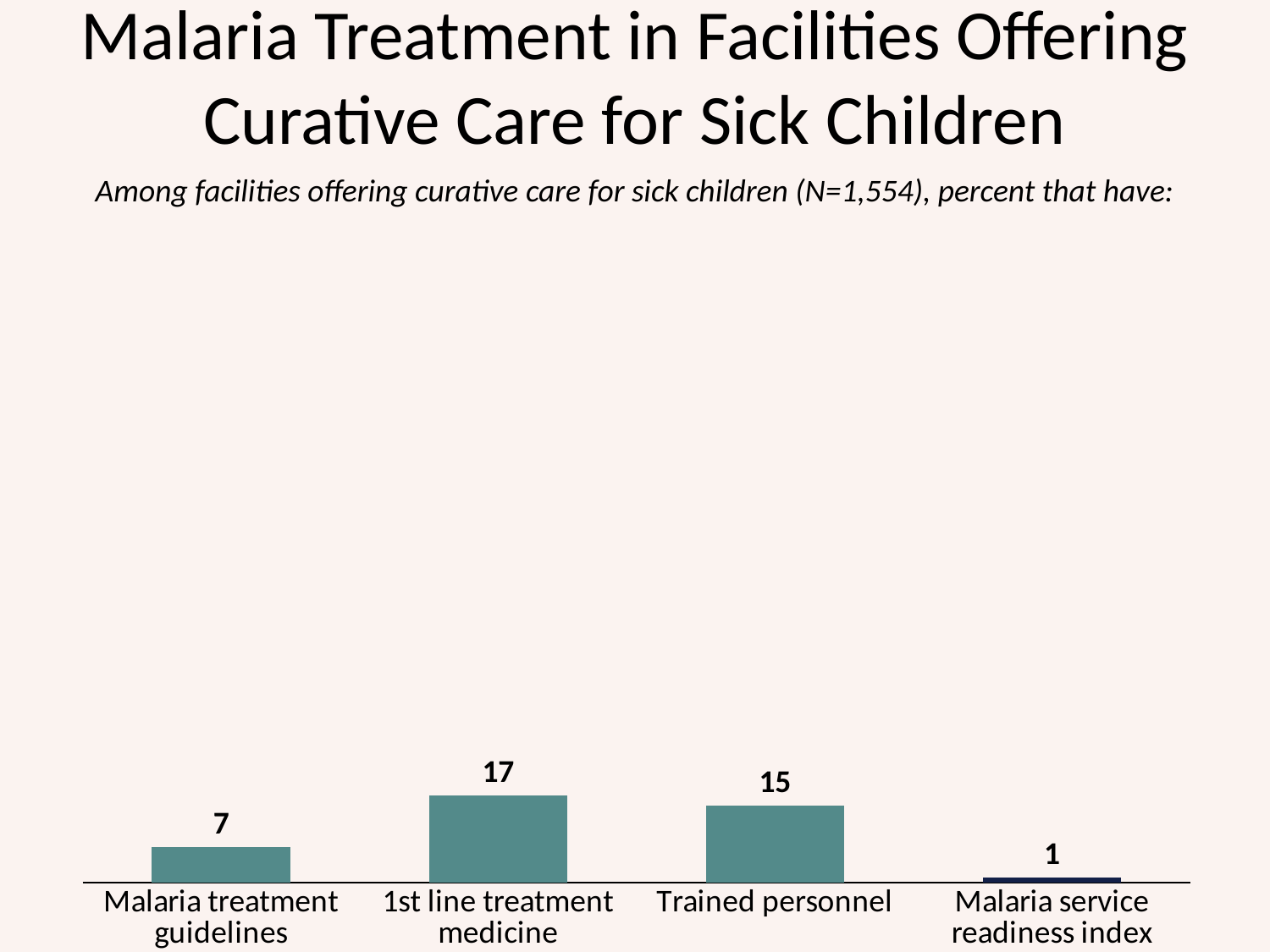

# Malaria Treatment in Facilities Offering Curative Care for Sick Children
Among facilities offering curative care for sick children (N=1,554), percent that have:

### Chart

| Category | Malaria treatment |
|---|---|
| Malaria treatment guidelines | 7.0 |
| 1st line treatment medicine | 17.0 |
| Trained personnel | 15.0 |
| Malaria service readiness index | 1.0 |